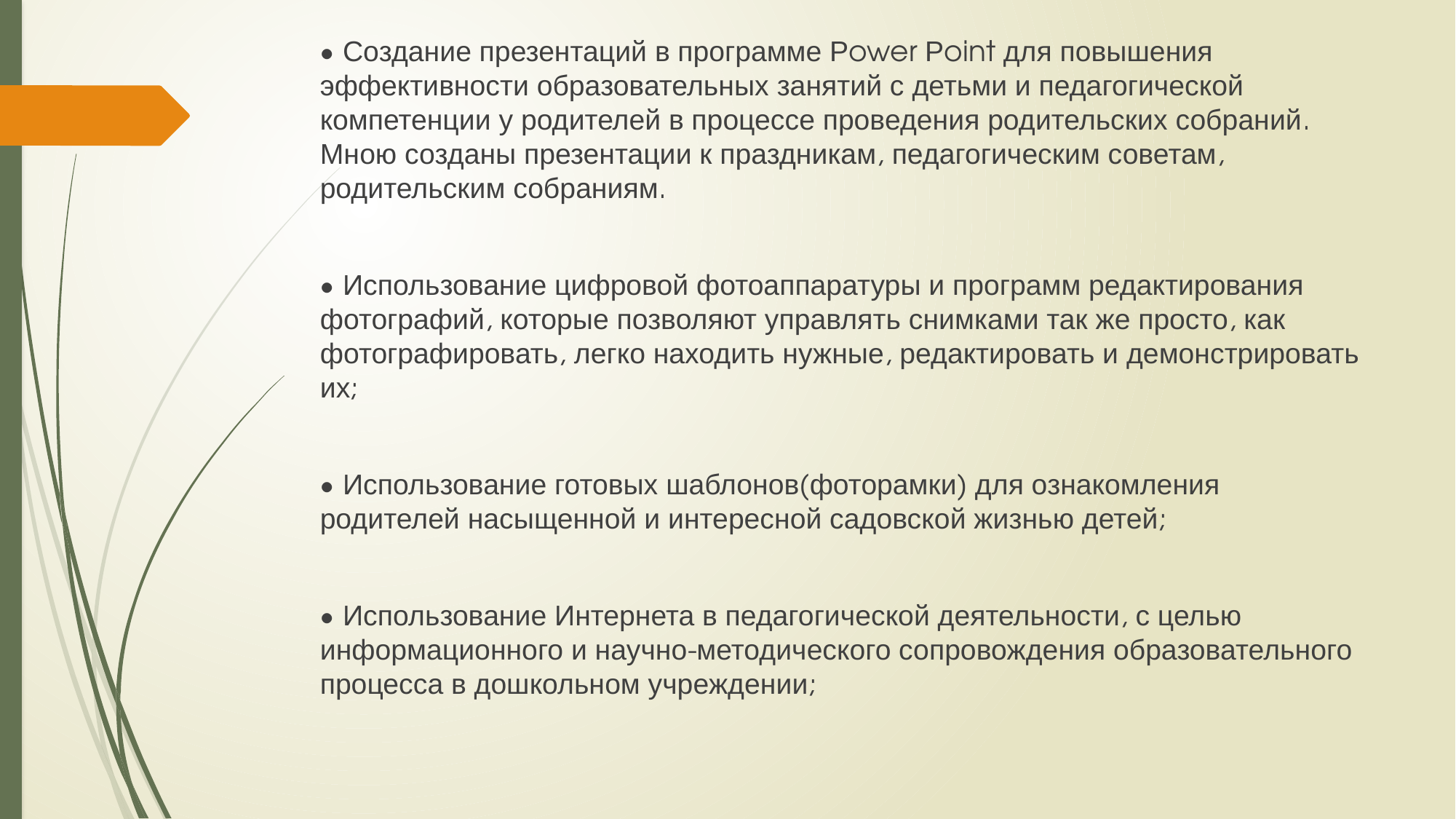

• Создание презентаций в программе Рower Рoint для повышения эффективности образовательных занятий с детьми и педагогической компетенции у родителей в процессе проведения родительских собраний. Мною созданы презентации к праздникам, педагогическим советам, родительским собраниям.

• Использование цифровой фотоаппаратуры и программ редактирования фотографий, которые позволяют управлять снимками так же просто, как фотографировать, легко находить нужные, редактировать и демонстрировать их;

• Использование готовых шаблонов(фоторамки) для ознакомления родителей насыщенной и интересной садовской жизнью детей;

• Использование Интернета в педагогической деятельности, с целью информационного и научно-методического сопровождения образовательного процесса в дошкольном учреждении;